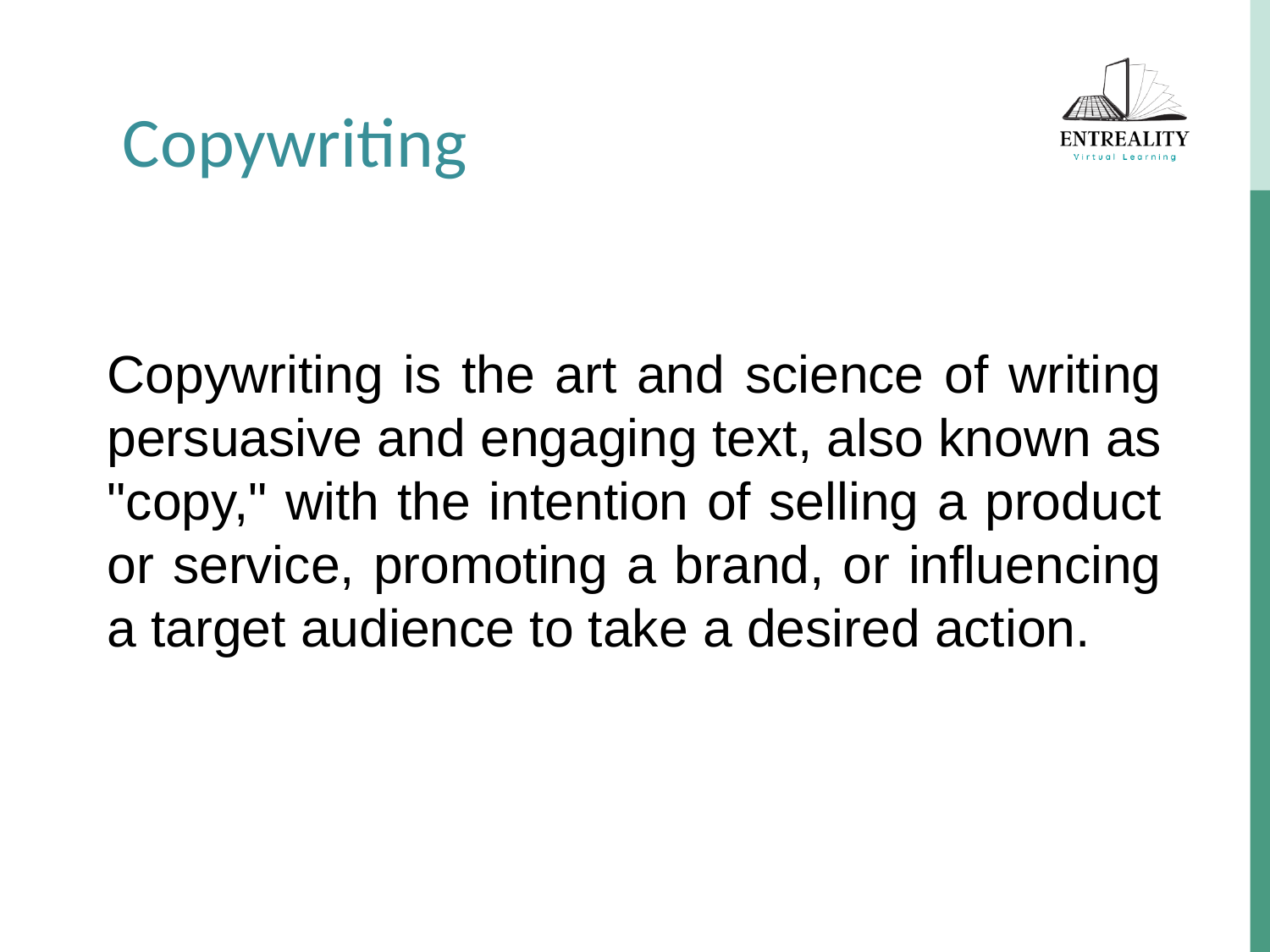

Copywriting
Copywriting is the art and science of writing persuasive and engaging text, also known as "copy," with the intention of selling a product or service, promoting a brand, or influencing a target audience to take a desired action.